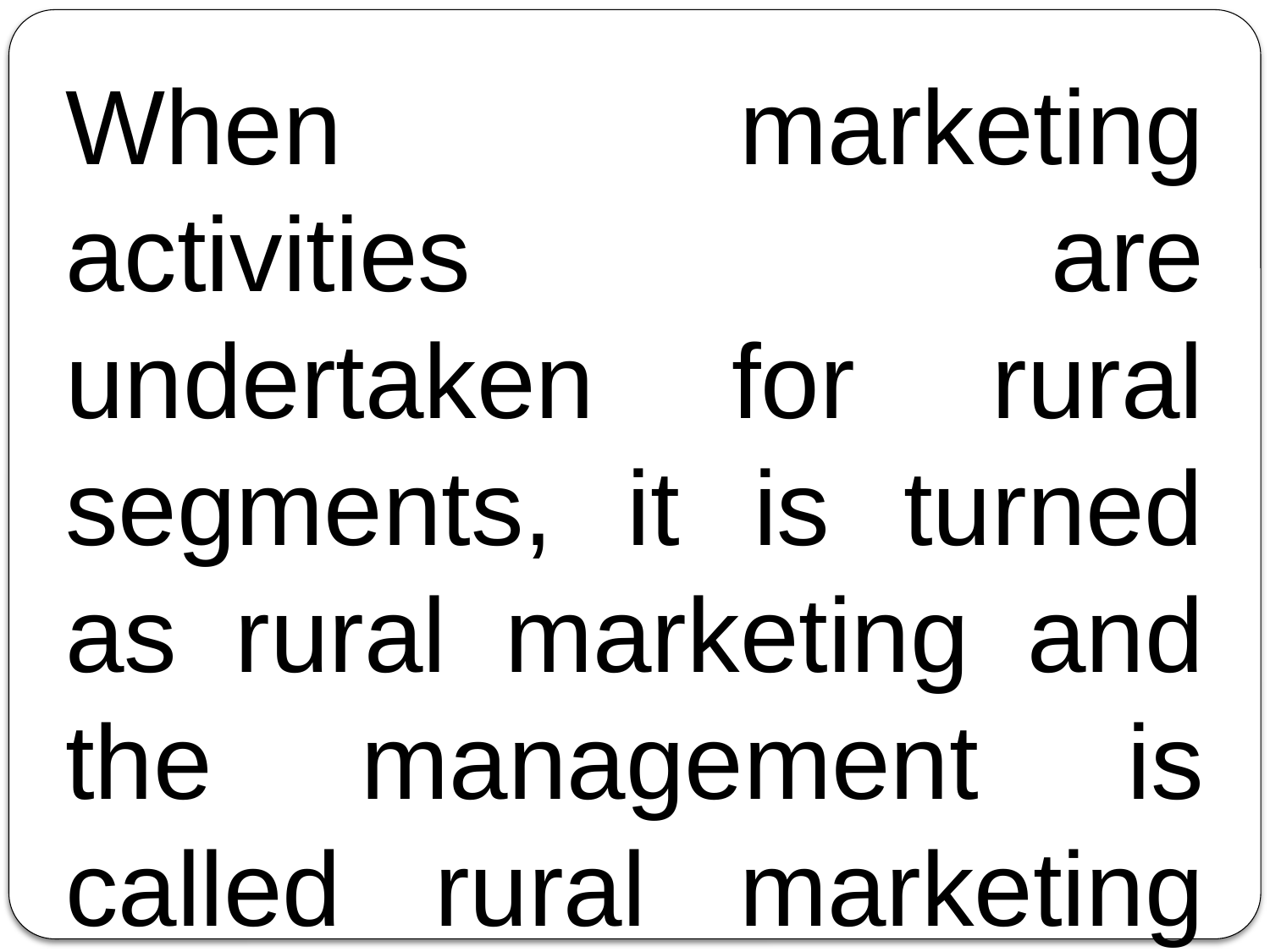

When marketing activities are undertaken for rural segments, it is turned as rural marketing and the management is called rural marketing management.